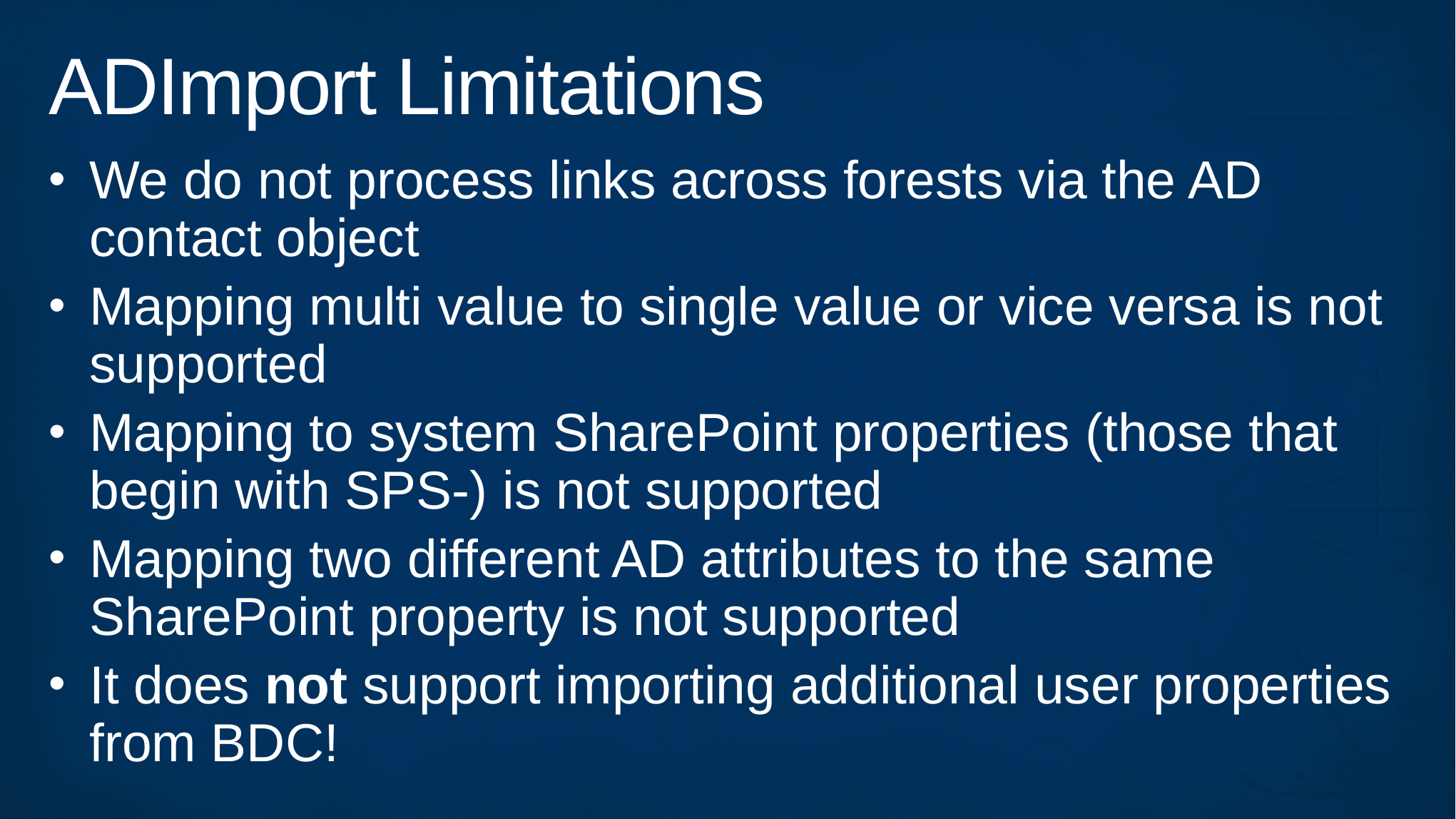

# ADImport Limitations
We do not process links across forests via the AD contact object
Mapping multi value to single value or vice versa is not supported
Mapping to system SharePoint properties (those that begin with SPS-) is not supported
Mapping two different AD attributes to the same SharePoint property is not supported
It does not support importing additional user properties from BDC!